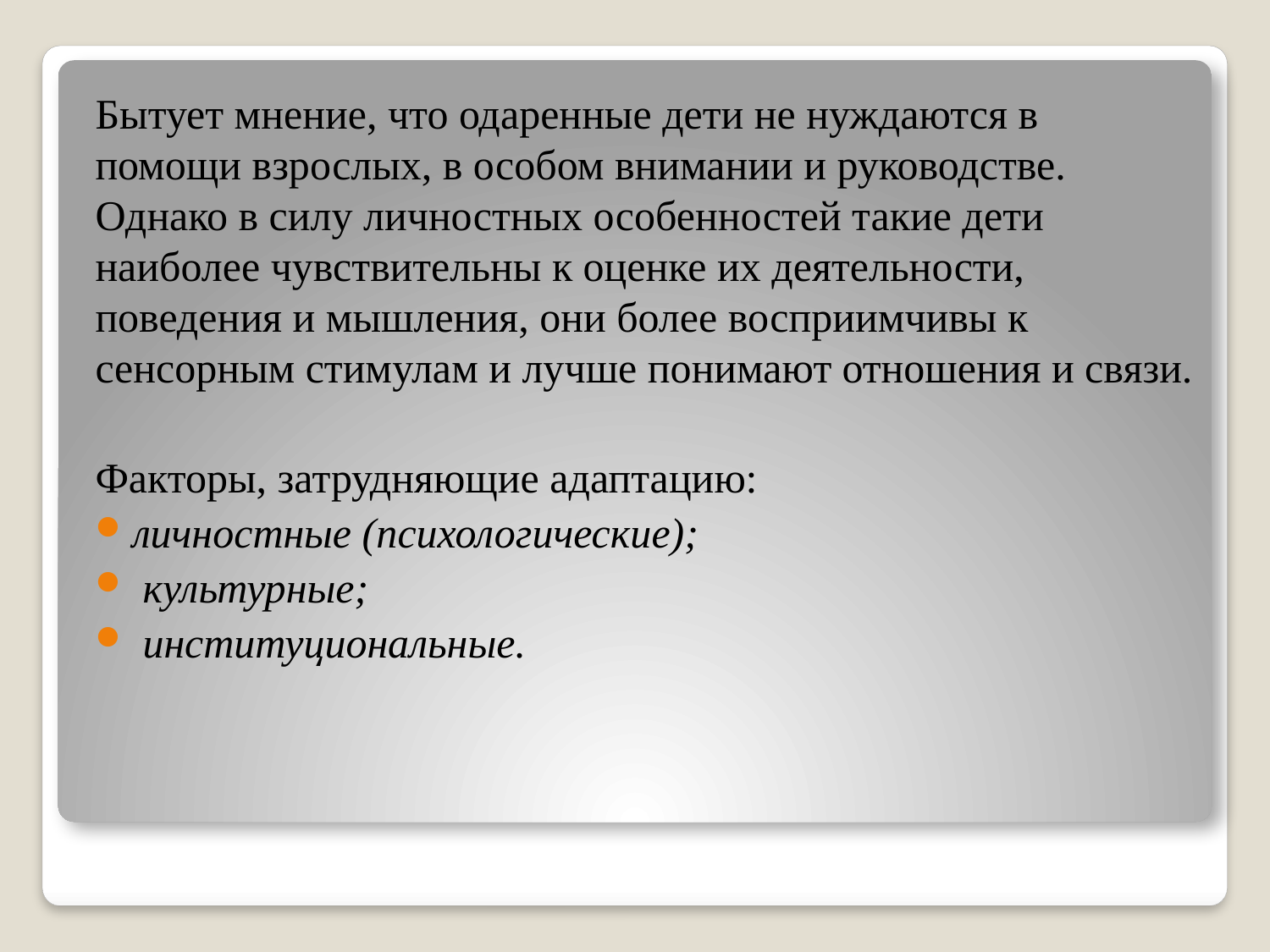

Бытует мнение, что одаренные дети не нуждаются в помощи взрослых, в особом внимании и руководстве. Однако в силу личностных особенностей такие дети наиболее чувствительны к оценке их деятельности, поведения и мышления, они более восприимчивы к сенсорным стимулам и лучше понимают отношения и связи.

Факторы, затрудняющие адаптацию:
личностные (психологические);
 культурные;
 институциональные.
#